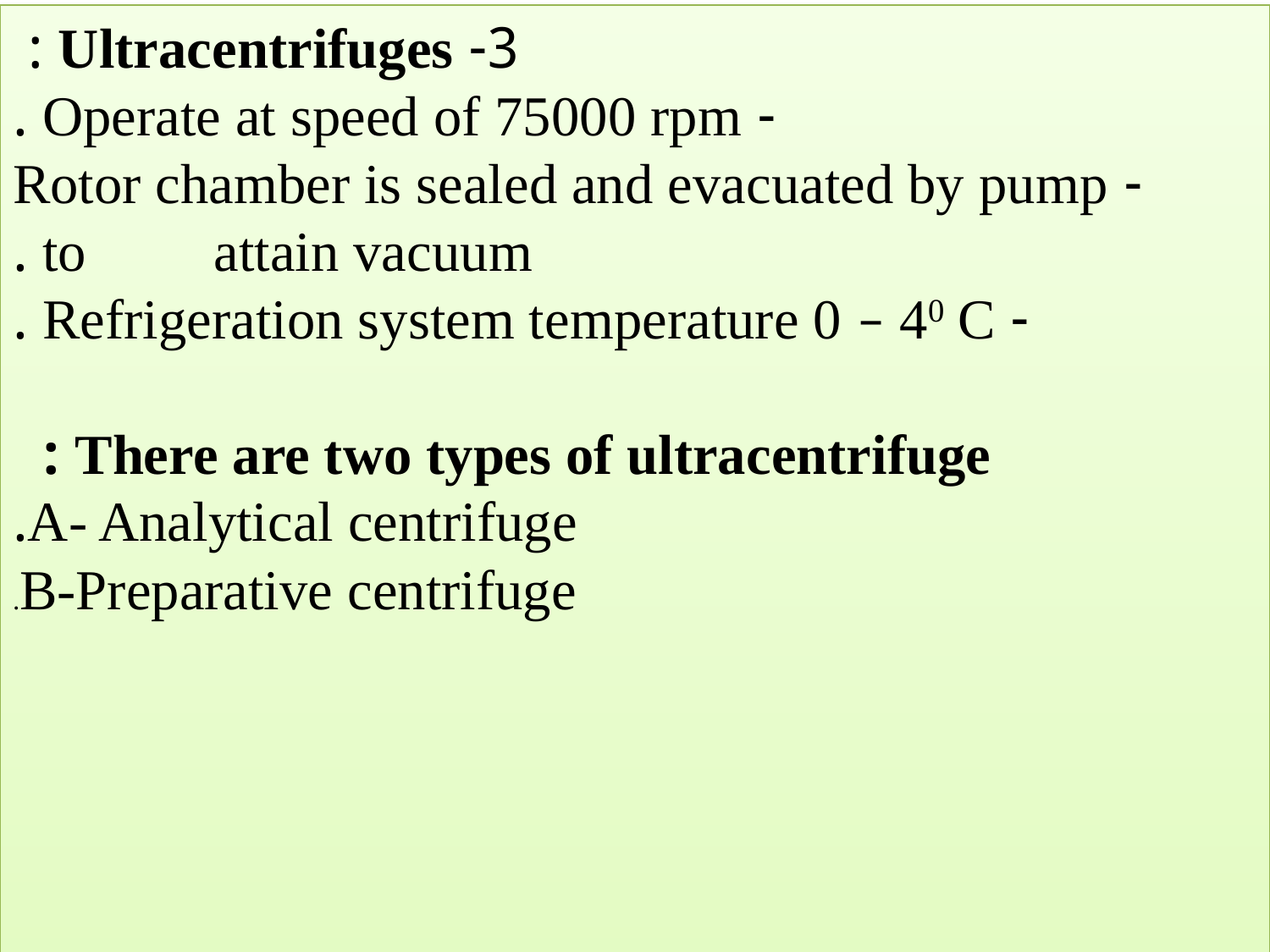

3- Ultracentrifuges :
   - Operate at speed of 75000 rpm .
   - Rotor chamber is sealed and evacuated by pump to         attain vacuum .
   - Refrigeration system temperature 0 – 40 C .

There are two types of ultracentrifuge :
   A- Analytical centrifuge.
   B-Preparative centrifuge.